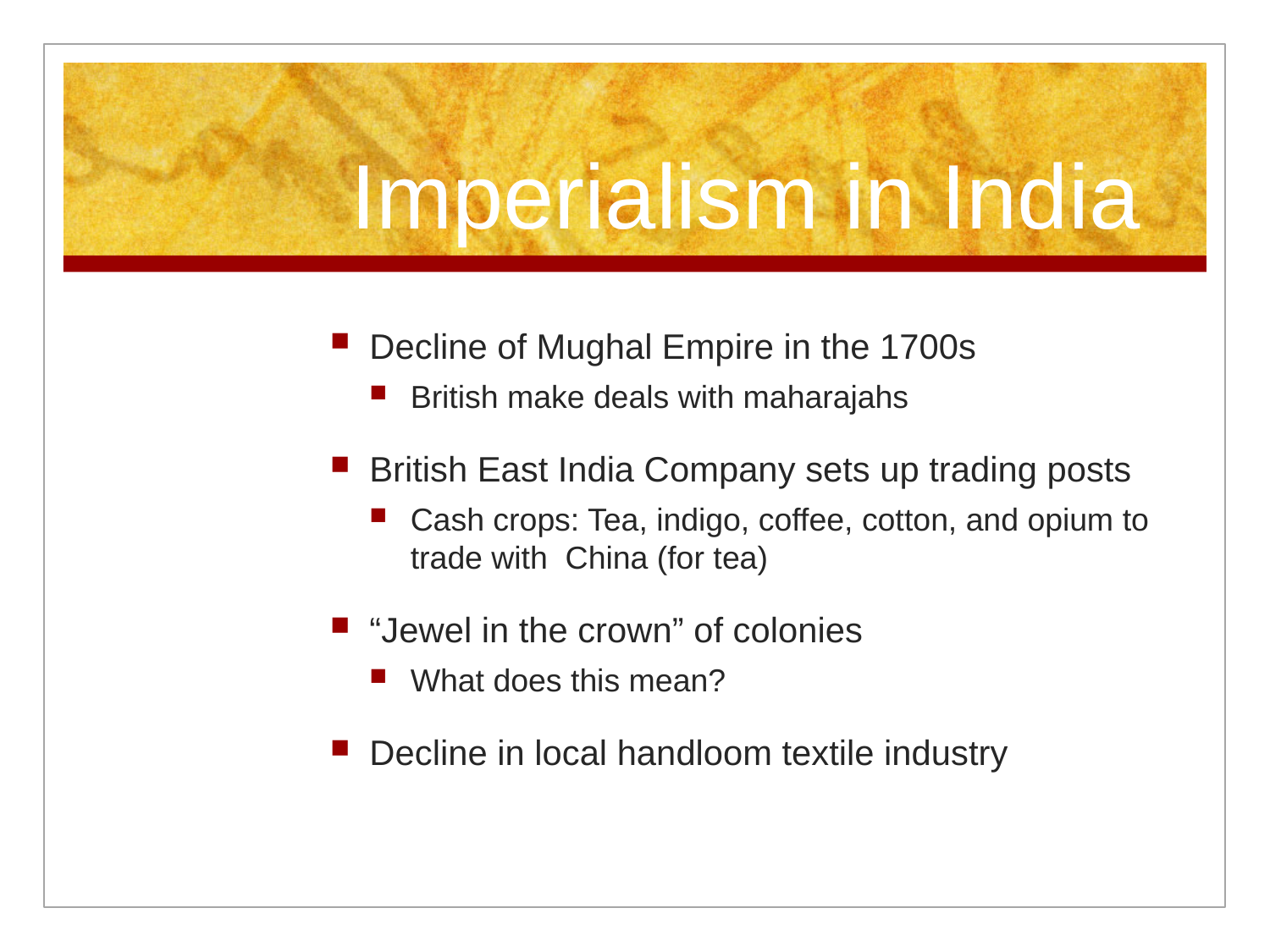

# Imperialism in India
Decline of Mughal Empire in the 1700s
British make deals with maharajahs
British East India Company sets up trading posts
Cash crops: Tea, indigo, coffee, cotton, and opium to trade with  China (for tea)
“Jewel in the crown” of colonies
What does this mean?
Decline in local handloom textile industry